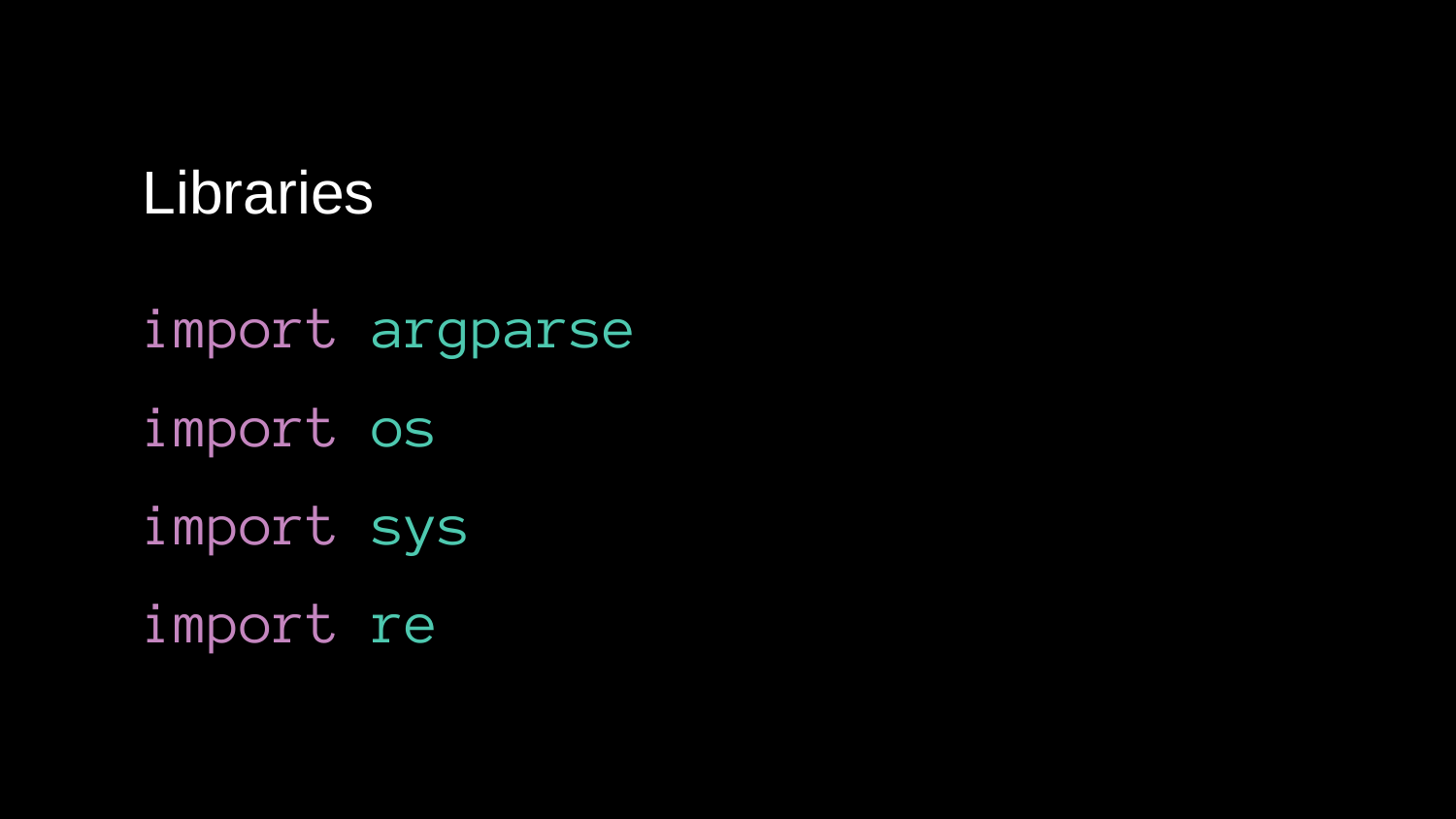

Libraries
import argparse
import os
import sys
import re